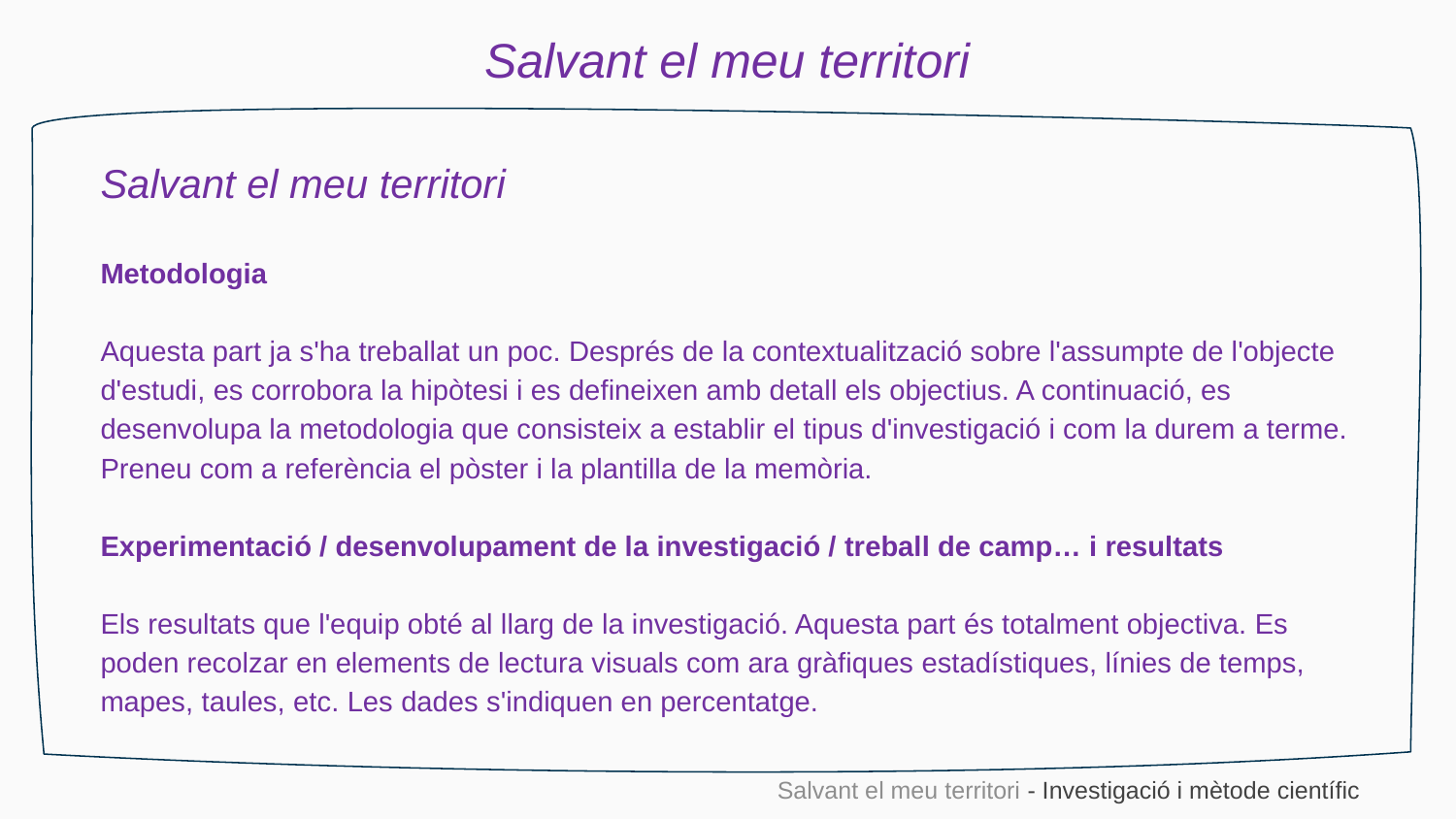

Salvant el meu territori

Salvant el meu territori

Metodologia

Aquesta part ja s'ha treballat un poc. Després de la contextualització sobre l'assumpte de l'objecte d'estudi, es corrobora la hipòtesi i es defineixen amb detall els objectius. A continuació, es desenvolupa la metodologia que consisteix a establir el tipus d'investigació i com la durem a terme. Preneu com a referència el pòster i la plantilla de la memòria.

Experimentació / desenvolupament de la investigació / treball de camp… i resultats

Els resultats que l'equip obté al llarg de la investigació. Aquesta part és totalment objectiva. Es poden recolzar en elements de lectura visuals com ara gràfiques estadístiques, línies de temps, mapes, taules, etc. Les dades s'indiquen en percentatge.
Salvant el meu territori - Investigació i mètode científic